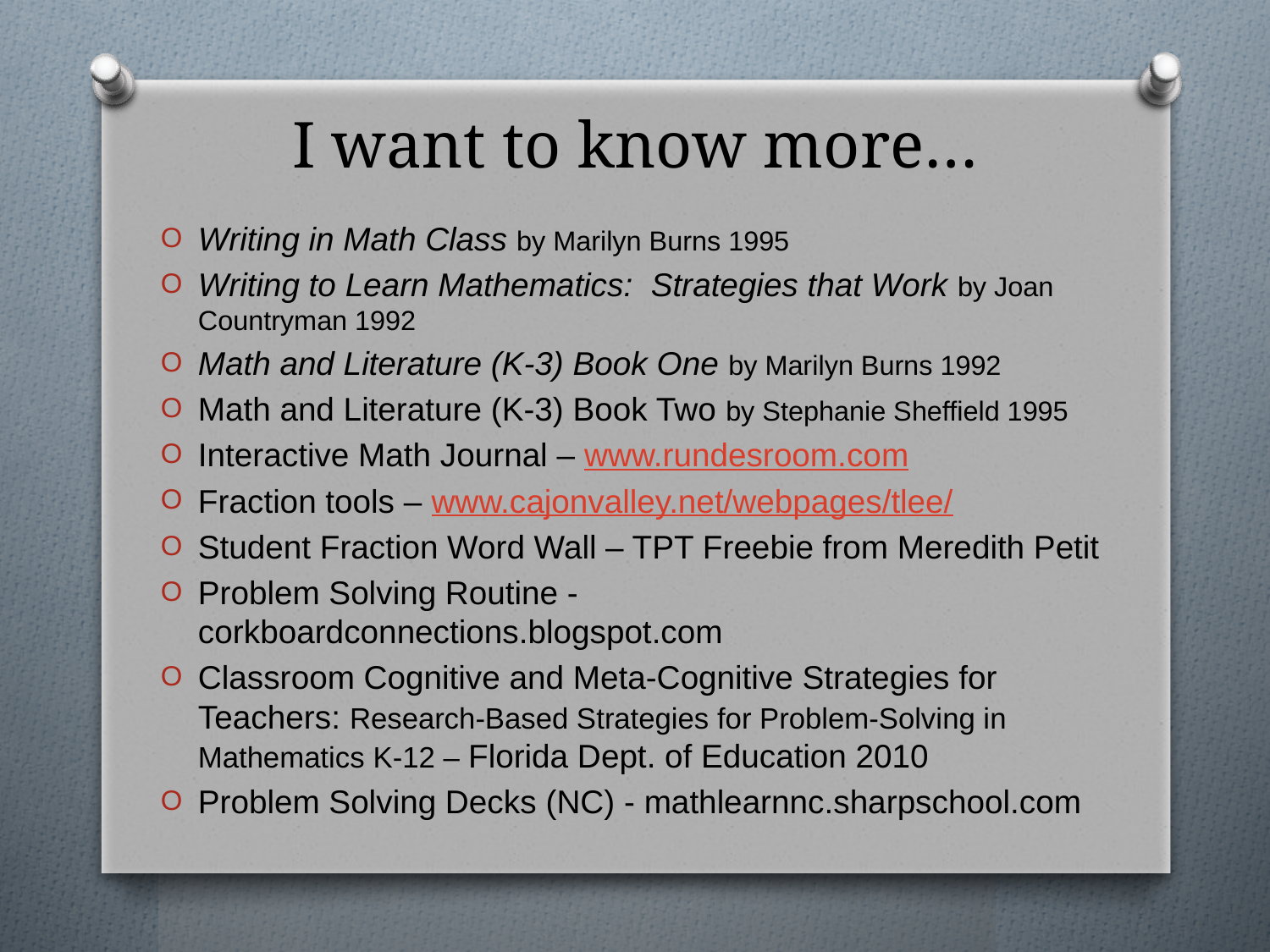

# I want to know more…
Writing in Math Class by Marilyn Burns 1995
Writing to Learn Mathematics:  Strategies that Work by Joan Countryman 1992
Math and Literature (K-3) Book One by Marilyn Burns 1992
Math and Literature (K-3) Book Two by Stephanie Sheffield 1995
Interactive Math Journal – www.rundesroom.com
Fraction tools – www.cajonvalley.net/webpages/tlee/
Student Fraction Word Wall – TPT Freebie from Meredith Petit
Problem Solving Routine - corkboardconnections.blogspot.com
Classroom Cognitive and Meta-Cognitive Strategies for Teachers: Research-Based Strategies for Problem-Solving in Mathematics K-12 – Florida Dept. of Education 2010
Problem Solving Decks (NC) - mathlearnnc.sharpschool.com